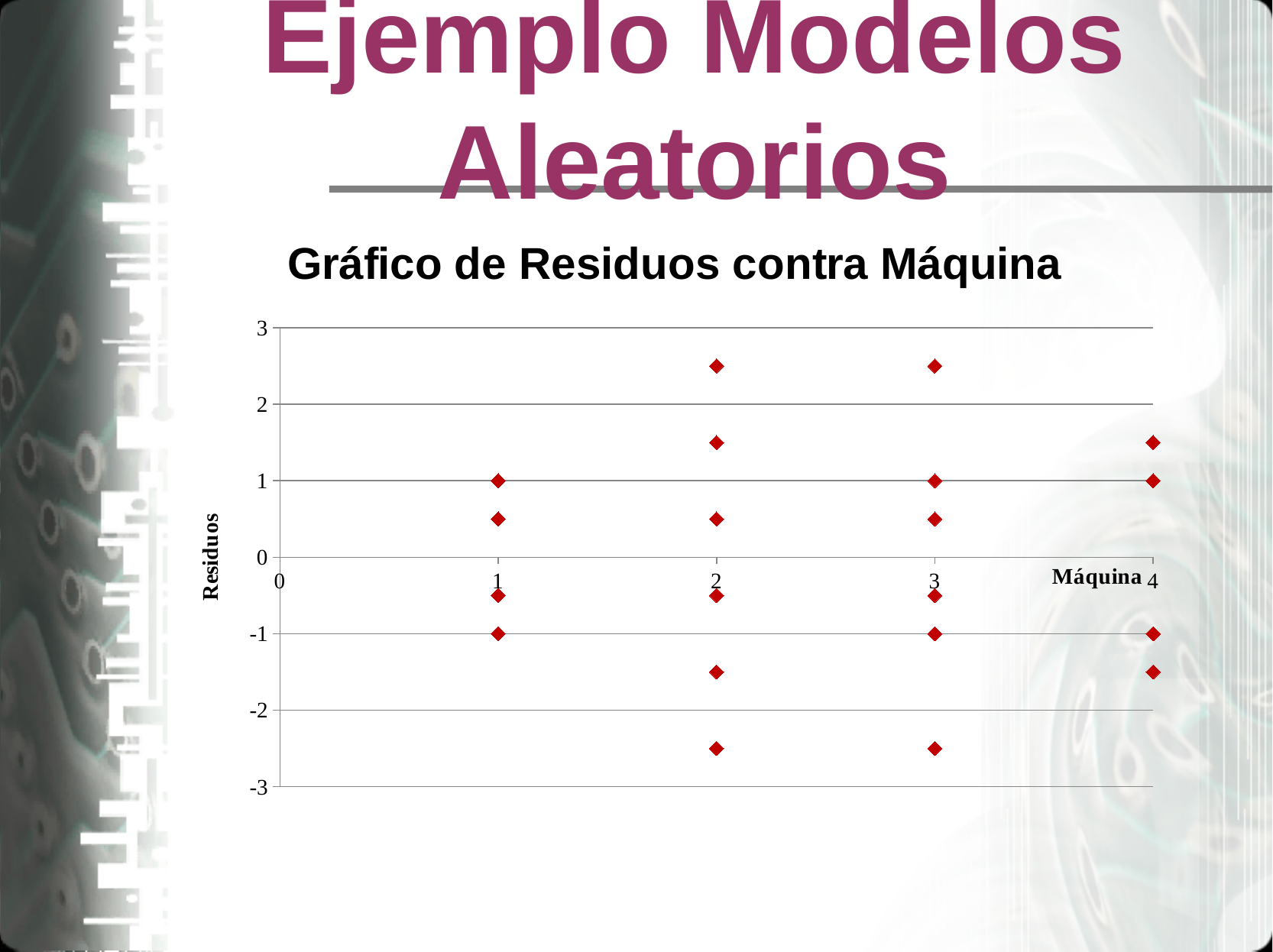

# Ejemplo Modelos Aleatorios

### Chart: Gráfico de Residuos contra Máquina

| Category | Residuo |
|---|---|